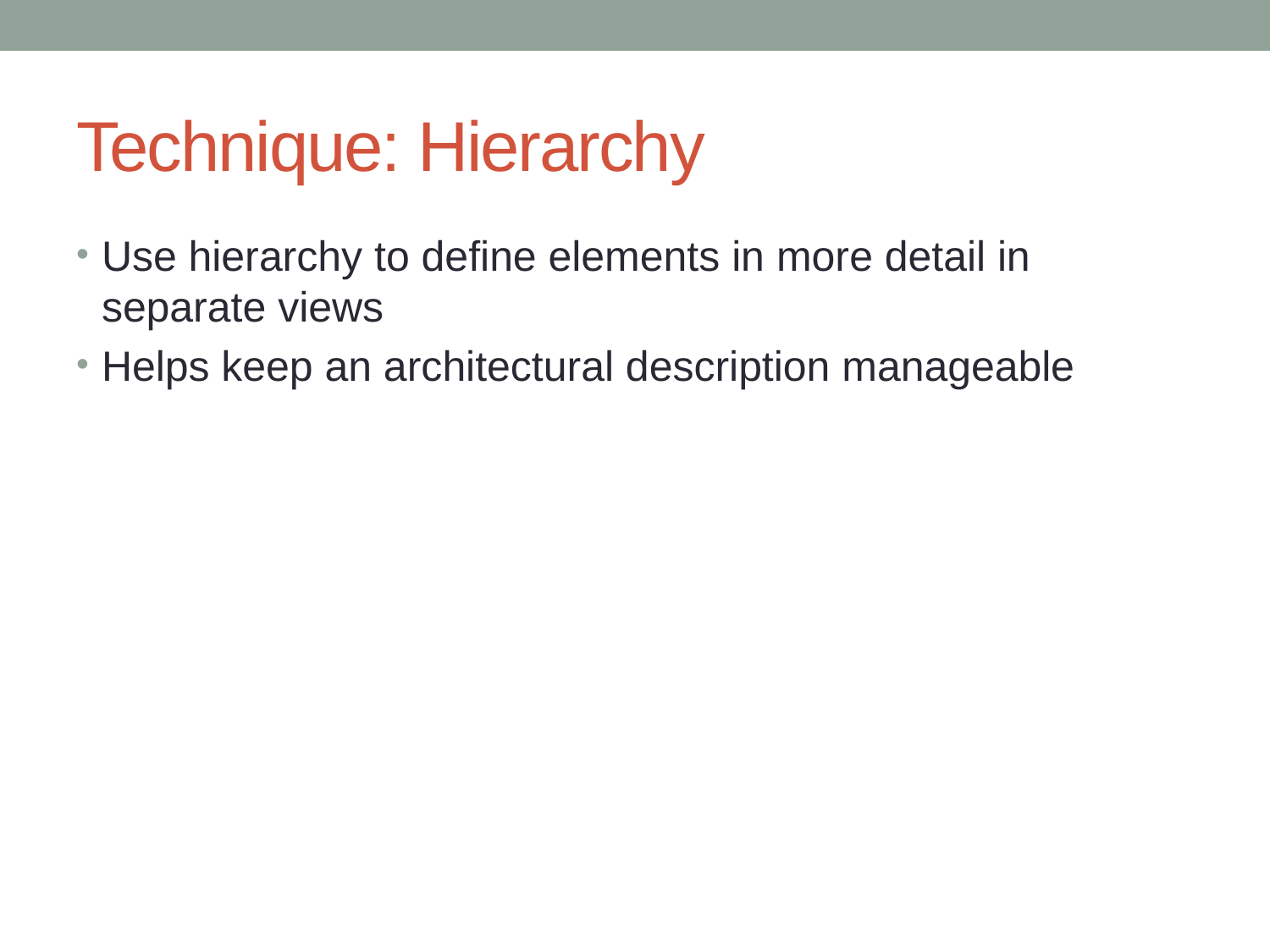

# Technique: Hierarchy
Use hierarchy to define elements in more detail in separate views
Helps keep an architectural description manageable